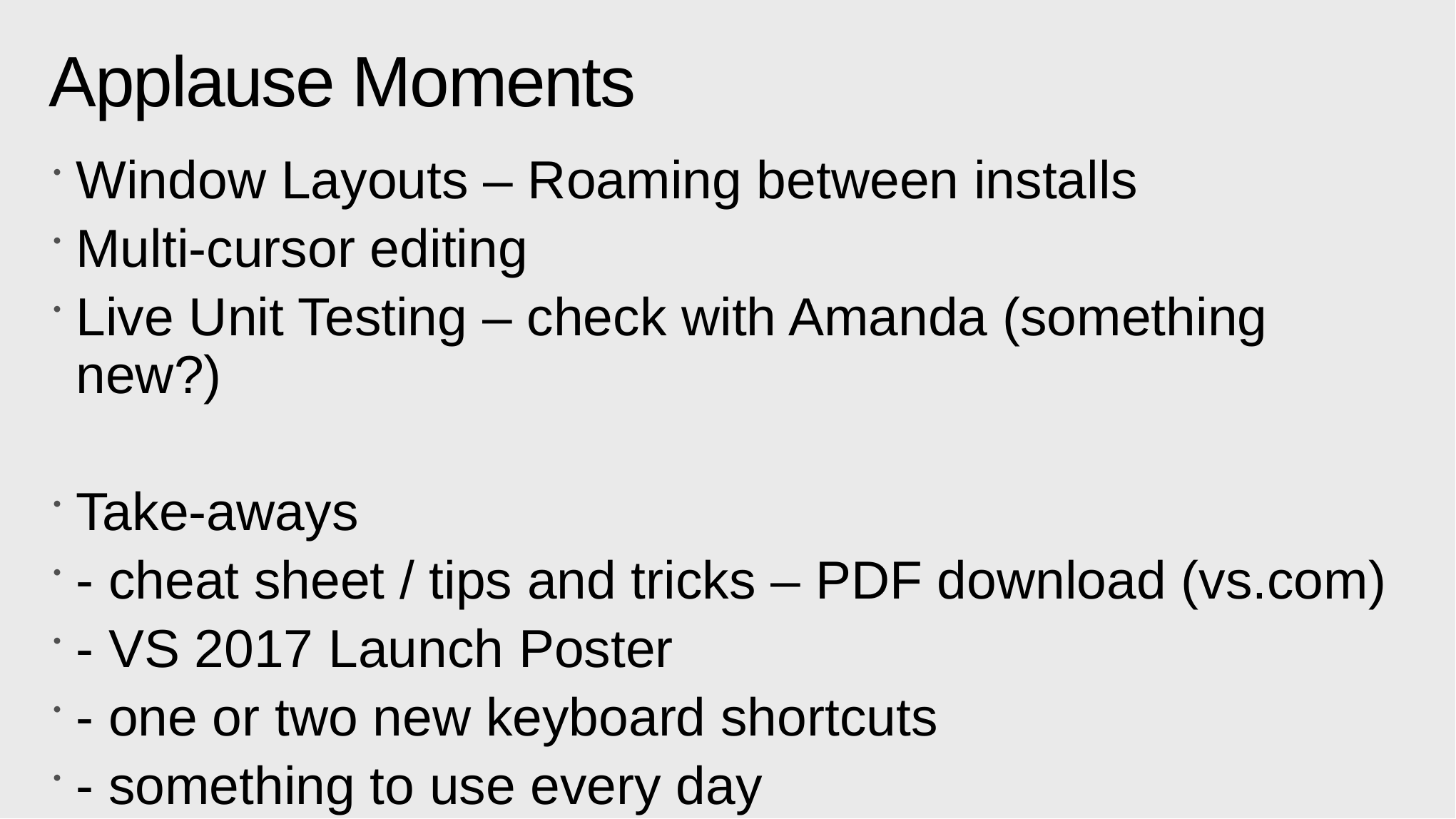

# Applause Moments
Window Layouts – Roaming between installs
Multi-cursor editing
Live Unit Testing – check with Amanda (something new?)

Take-aways
- cheat sheet / tips and tricks – PDF download (vs.com)
- VS 2017 Launch Poster
- one or two new keyboard shortcuts
- something to use every day